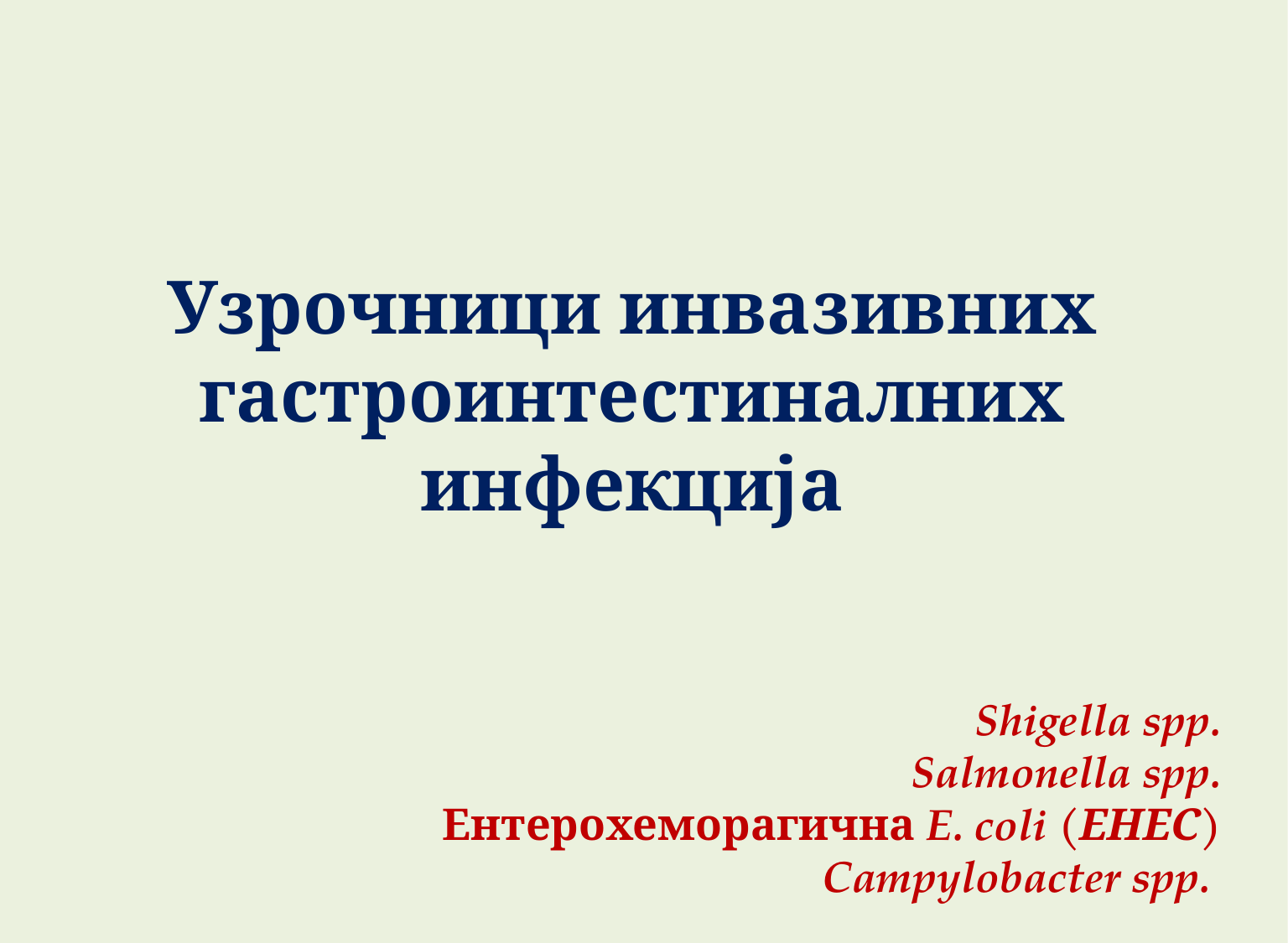

# Узрочници инвазивних гастроинтестиналних инфекција

Shigella spp.
Salmonella spp.
Ентерохеморагична E. coli (ЕНЕС)
Campylobacter spp.